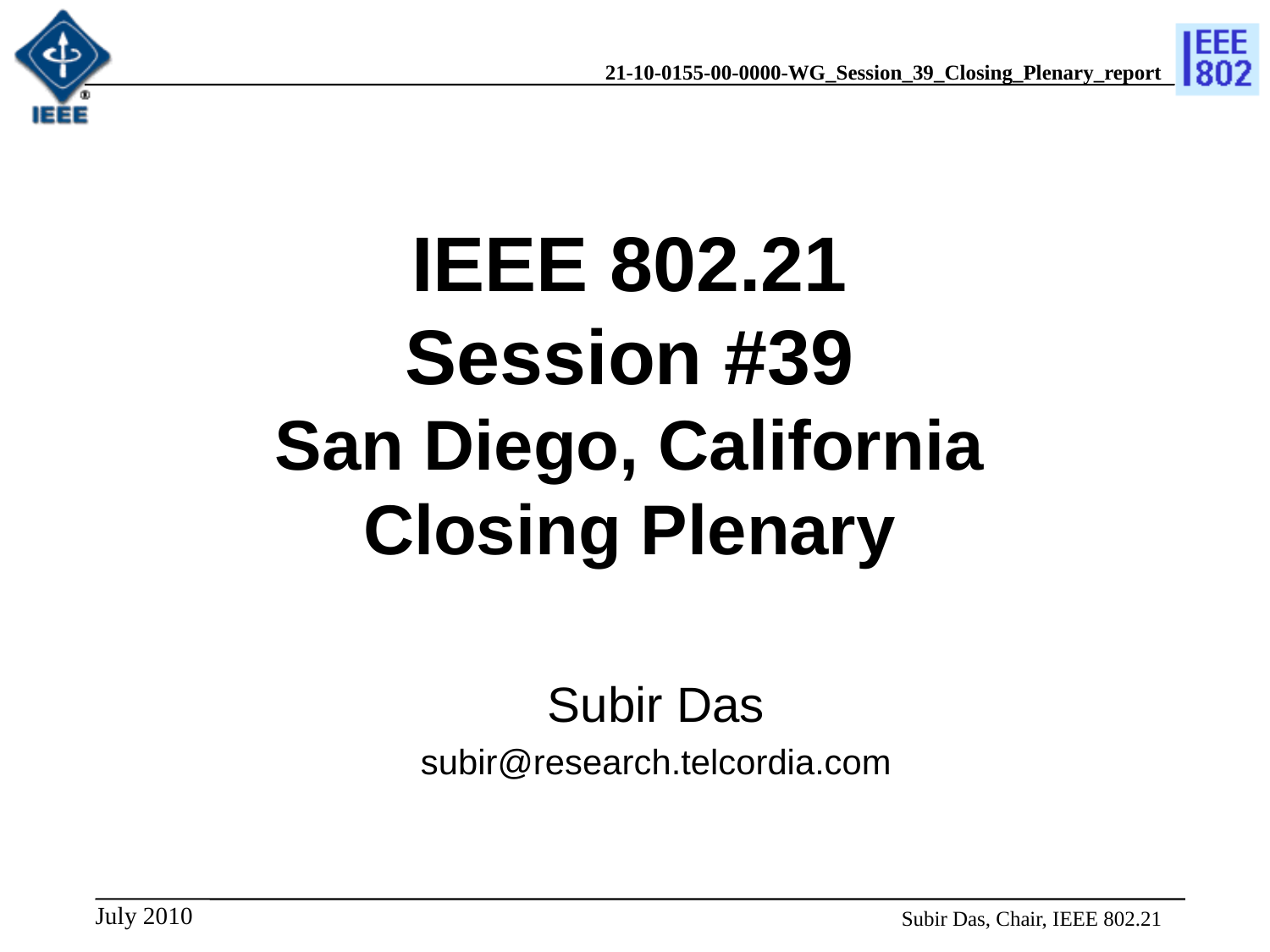

# IEEE 802.21 Session #39 San Diego, California Closing Plenary
Subir Das
subir@research.telcordia.com
Subir Das, Chair, IEEE 802.21